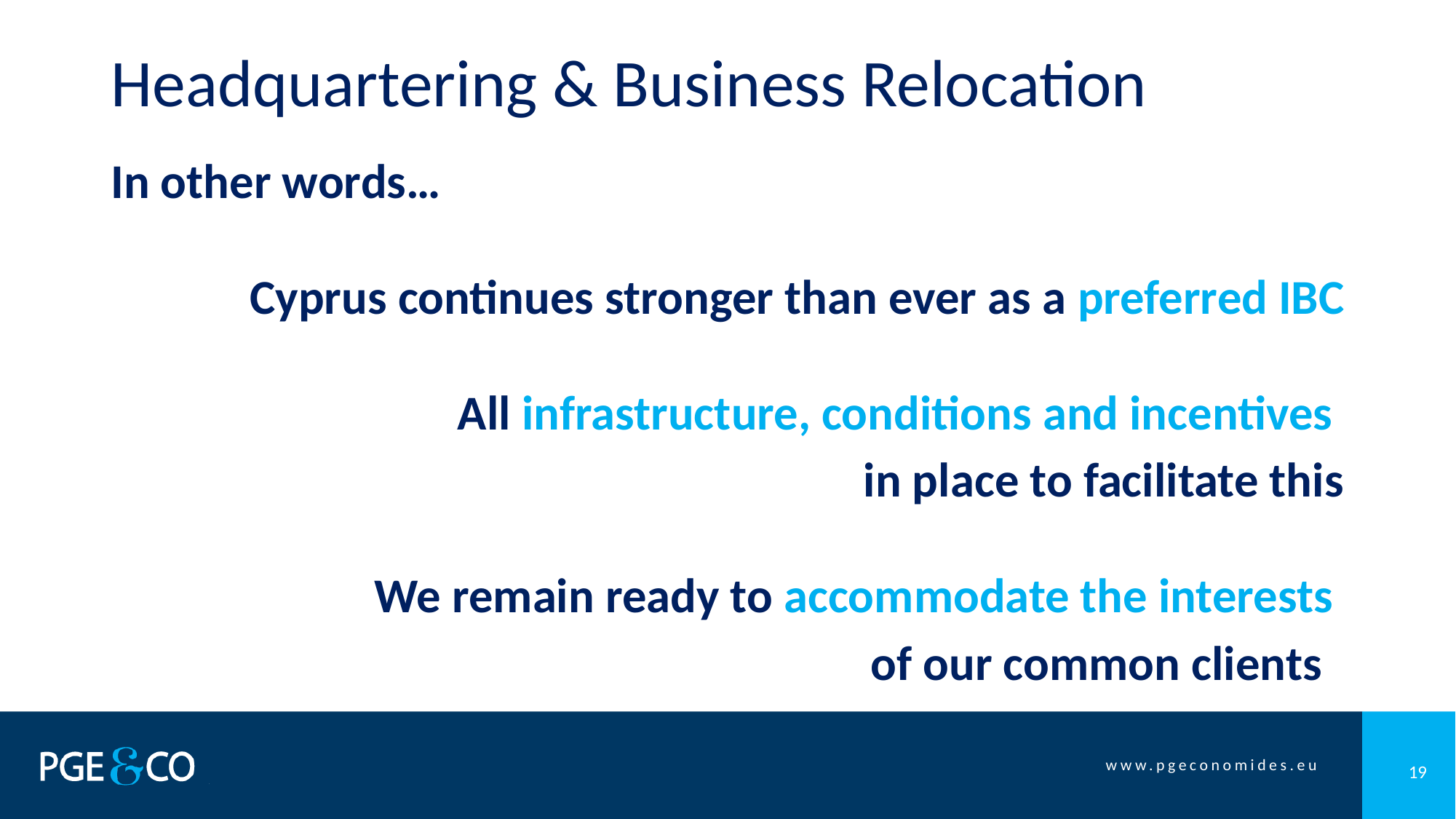

# Headquartering & Business Relocation
In other words…

Cyprus continues stronger than ever as a preferred IBC

All infrastructure, conditions and incentives
in place to facilitate this

We remain ready to accommodate the interests
of our common clients
19